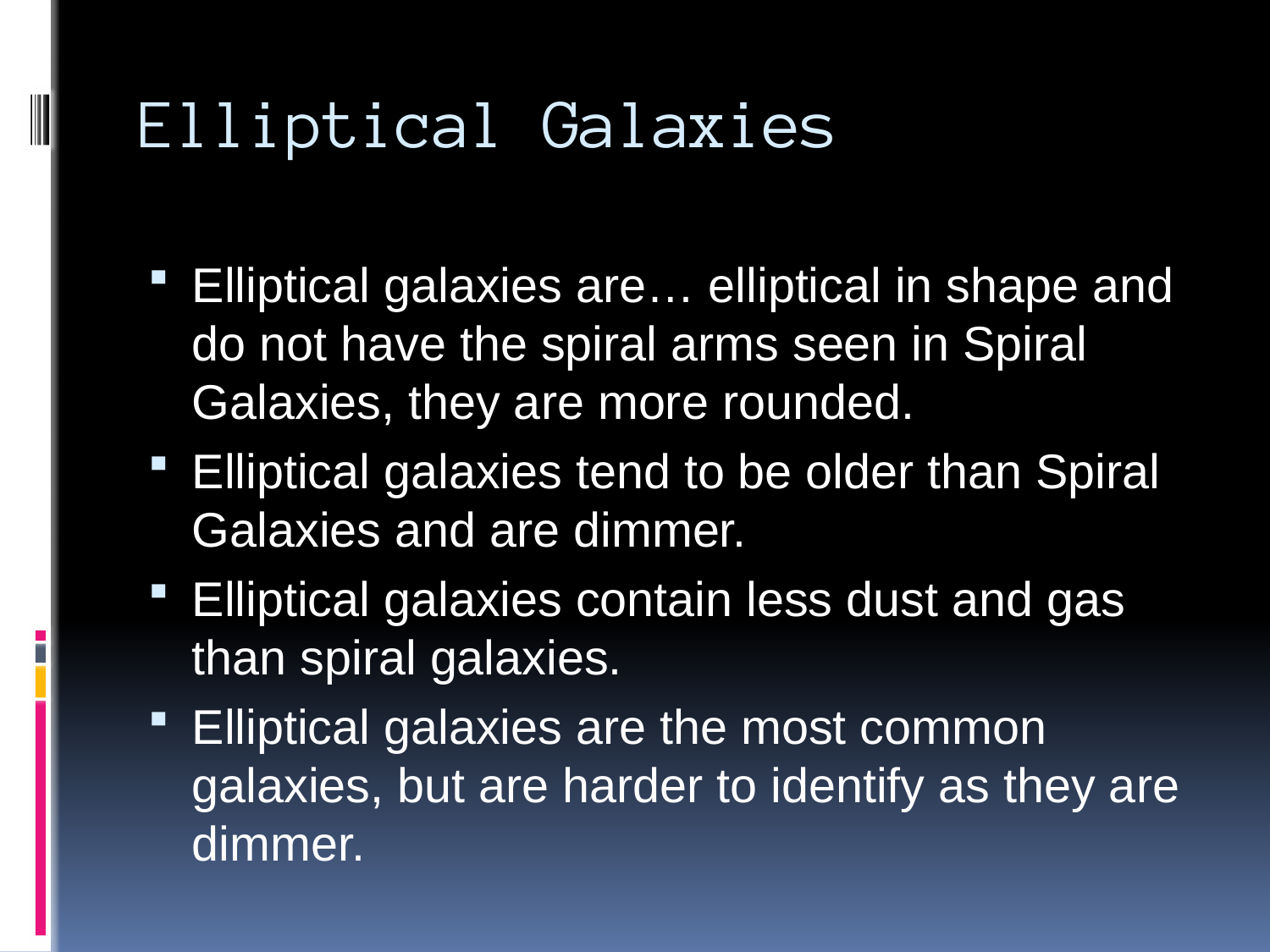

# Elliptical Galaxies
Elliptical galaxies are… elliptical in shape and do not have the spiral arms seen in Spiral Galaxies, they are more rounded.
Elliptical galaxies tend to be older than Spiral Galaxies and are dimmer.
Elliptical galaxies contain less dust and gas than spiral galaxies.
Elliptical galaxies are the most common galaxies, but are harder to identify as they are dimmer.